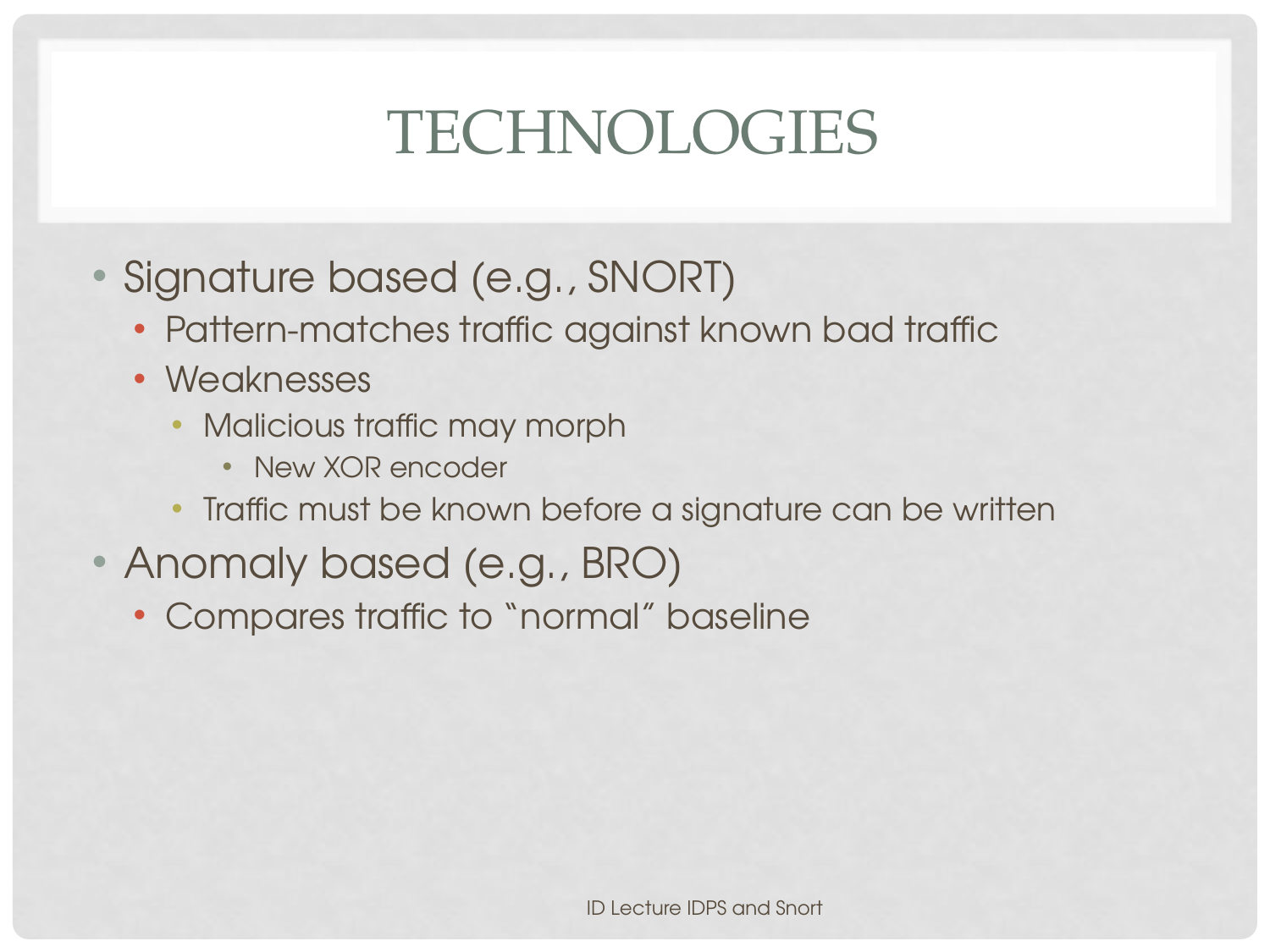

# Technologies
Signature based (e.g., SNORT)
Pattern-matches traffic against known bad traffic
Weaknesses
Malicious traffic may morph
New XOR encoder
Traffic must be known before a signature can be written
Anomaly based (e.g., BRO)
Compares traffic to “normal” baseline
ID Lecture IDPS and Snort